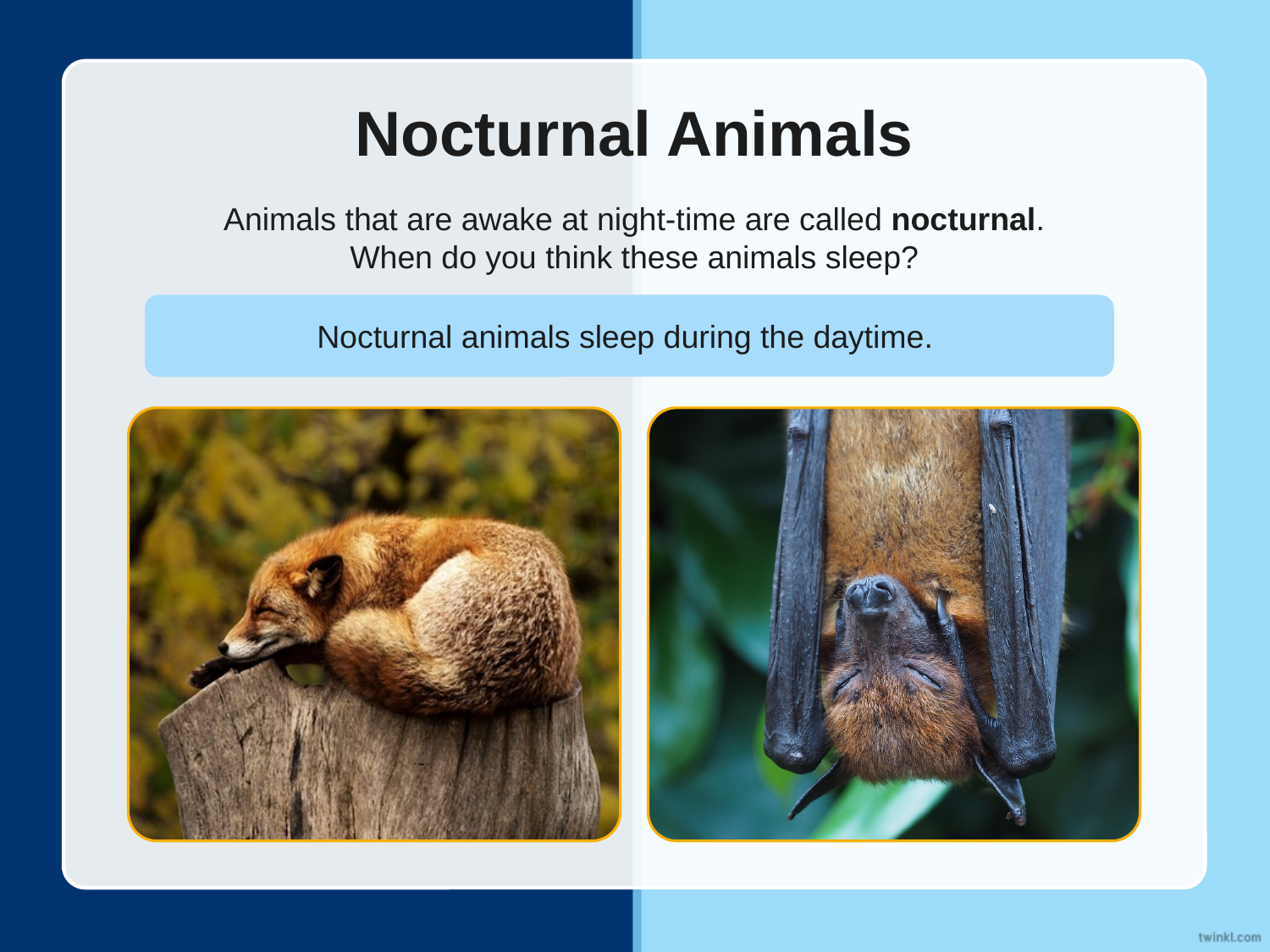

# Nocturnal Animals
Animals that are awake at night-time are called nocturnal.
When do you think these animals sleep?
Nocturnal animals sleep during the daytime.